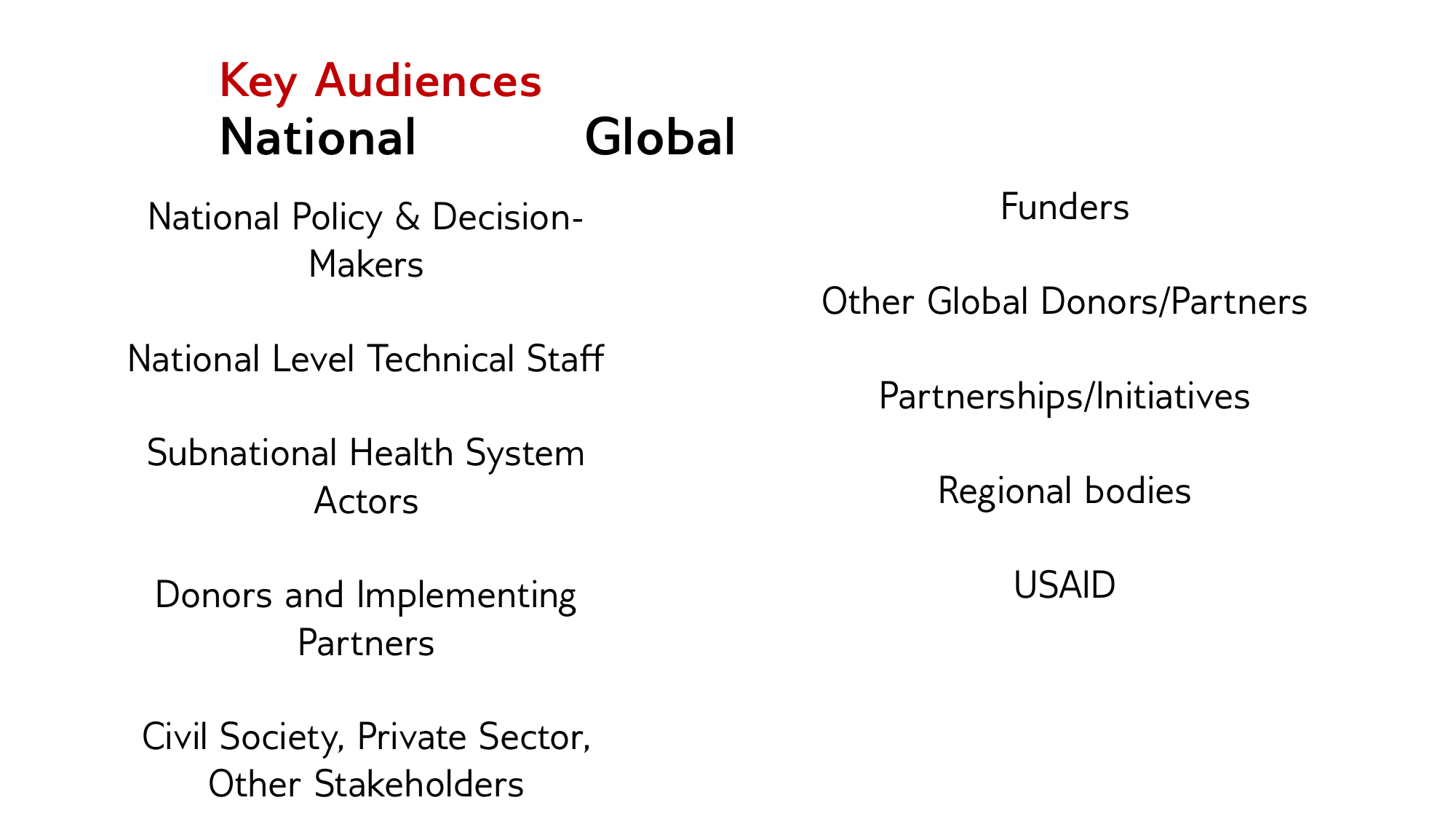

# Key Audiences National		Global
Funders

Other Global Donors/Partners

Partnerships/Initiatives

Regional bodies

USAID
National Policy & Decision-Makers

National Level Technical Staff

Subnational Health System Actors

Donors and Implementing Partners

Civil Society, Private Sector, Other Stakeholders